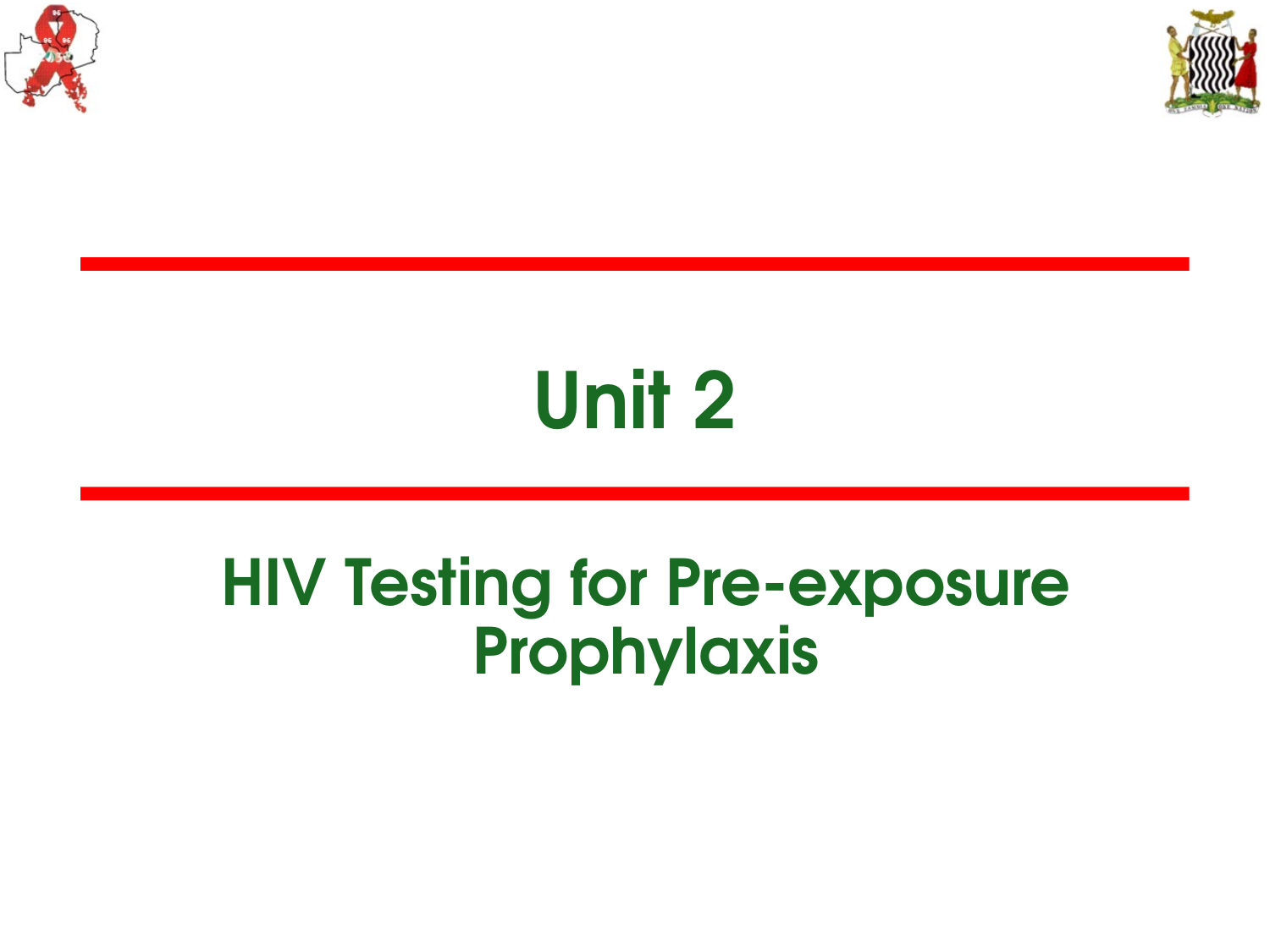

# Unit 2
HIV Testing for Pre-exposure Prophylaxis